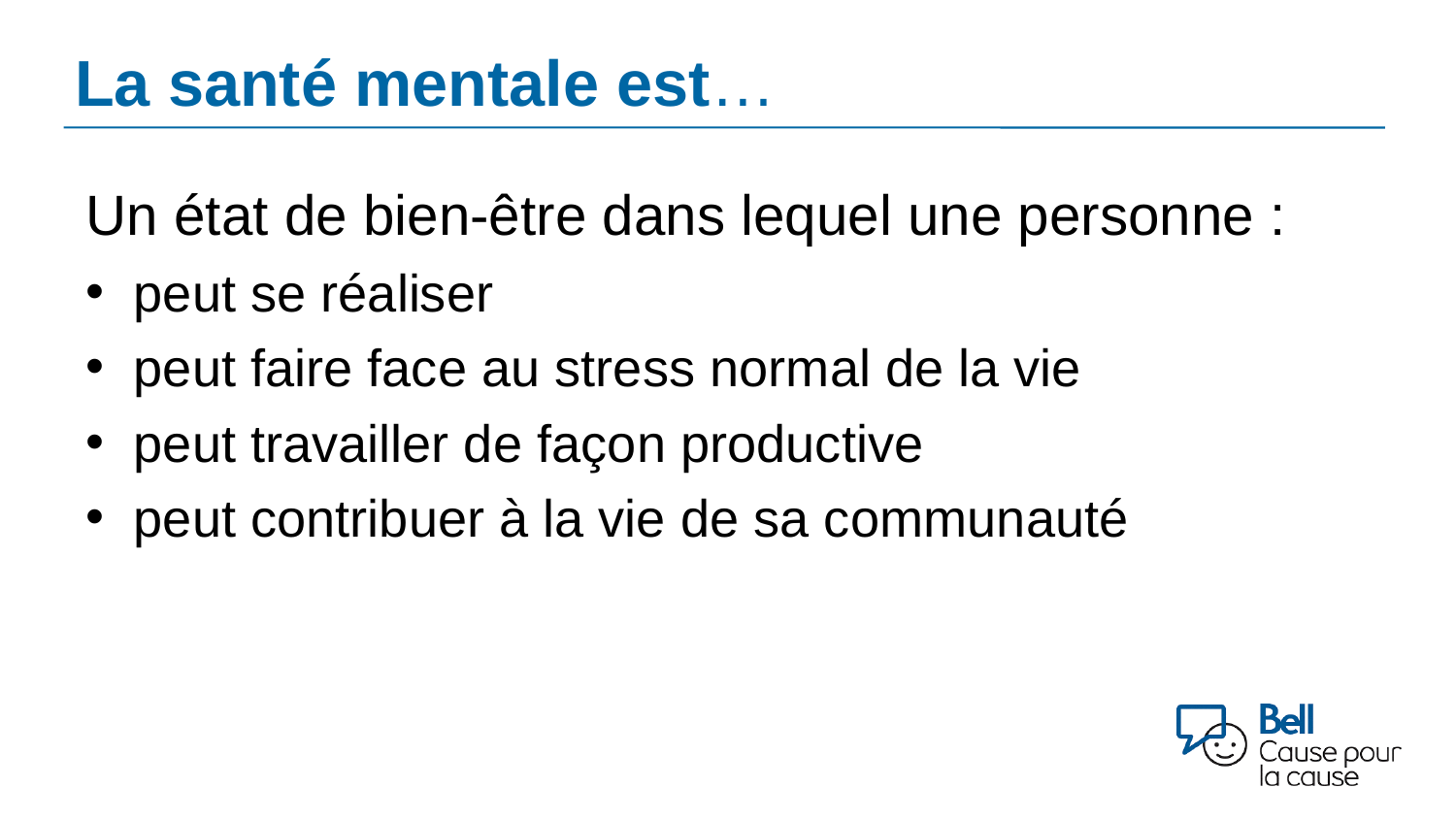

# La santé mentale est…
Un état de bien-être dans lequel une personne :
peut se réaliser
peut faire face au stress normal de la vie
peut travailler de façon productive
peut contribuer à la vie de sa communauté